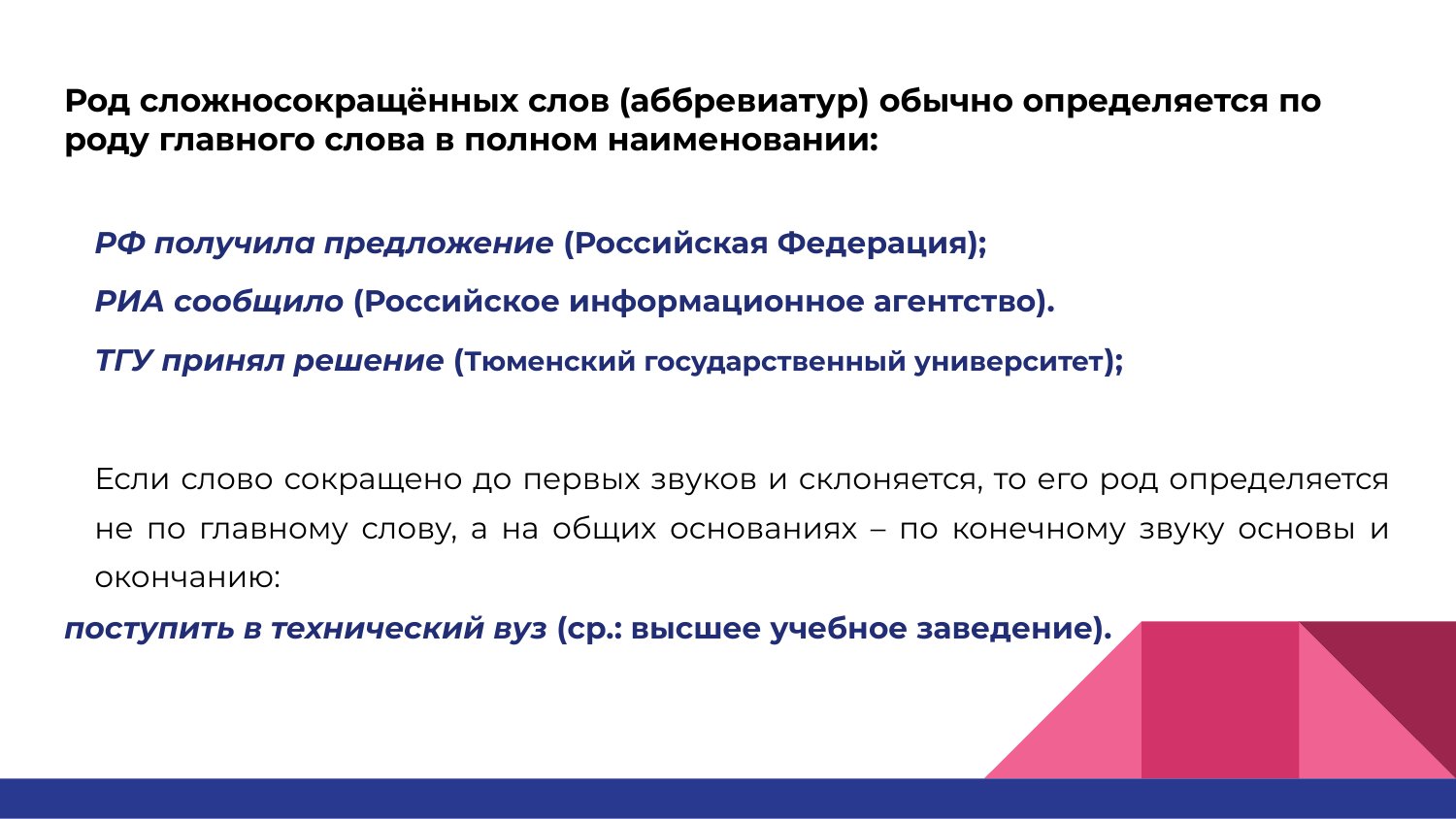

# Род сложносокращённых слов (аббревиатур) обычно определяется по роду главного слова в полном наименовании:
РФ получила предложение (Российская Федерация);
РИА сообщило (Российское информационное агентство).
ТГУ принял решение (Тюменский государственный университет);

Если слово сокращено до первых звуков и склоняется, то его род определяется не по главному слову, а на общих основаниях – по конечному звуку основы и окончанию:
поступить в технический вуз (ср.: высшее учебное заведение).